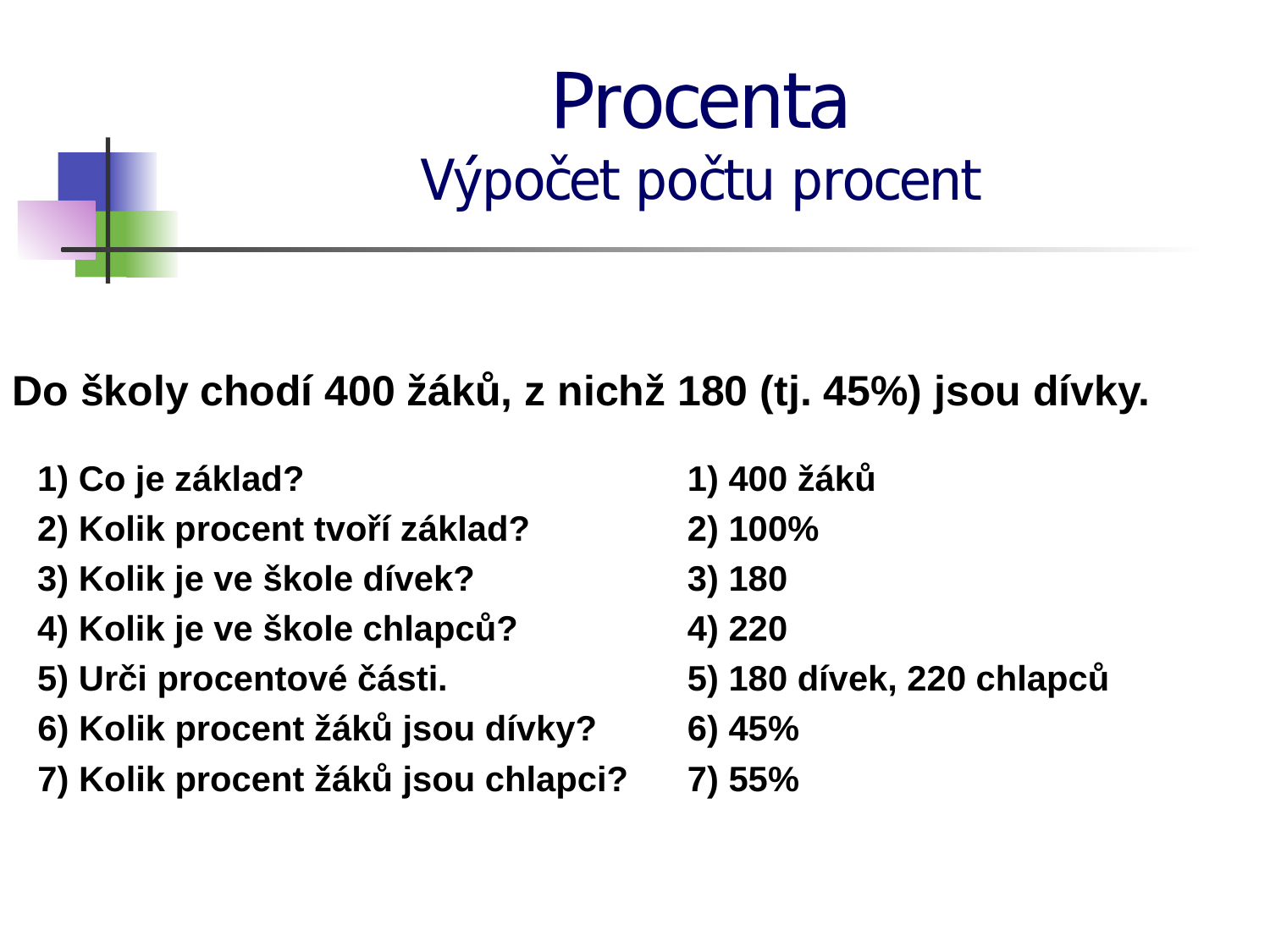

# Procenta Výpočet počtu procent
Do školy chodí 400 žáků, z nichž 180 (tj. 45%) jsou dívky.
1) Co je základ?
1) 400 žáků
2) Kolik procent tvoří základ?
2) 100%
3) Kolik je ve škole dívek?
3) 180
4) Kolik je ve škole chlapců?
4) 220
5) Urči procentové části.
5) 180 dívek, 220 chlapců
6) Kolik procent žáků jsou dívky?
6) 45%
7) Kolik procent žáků jsou chlapci?
7) 55%